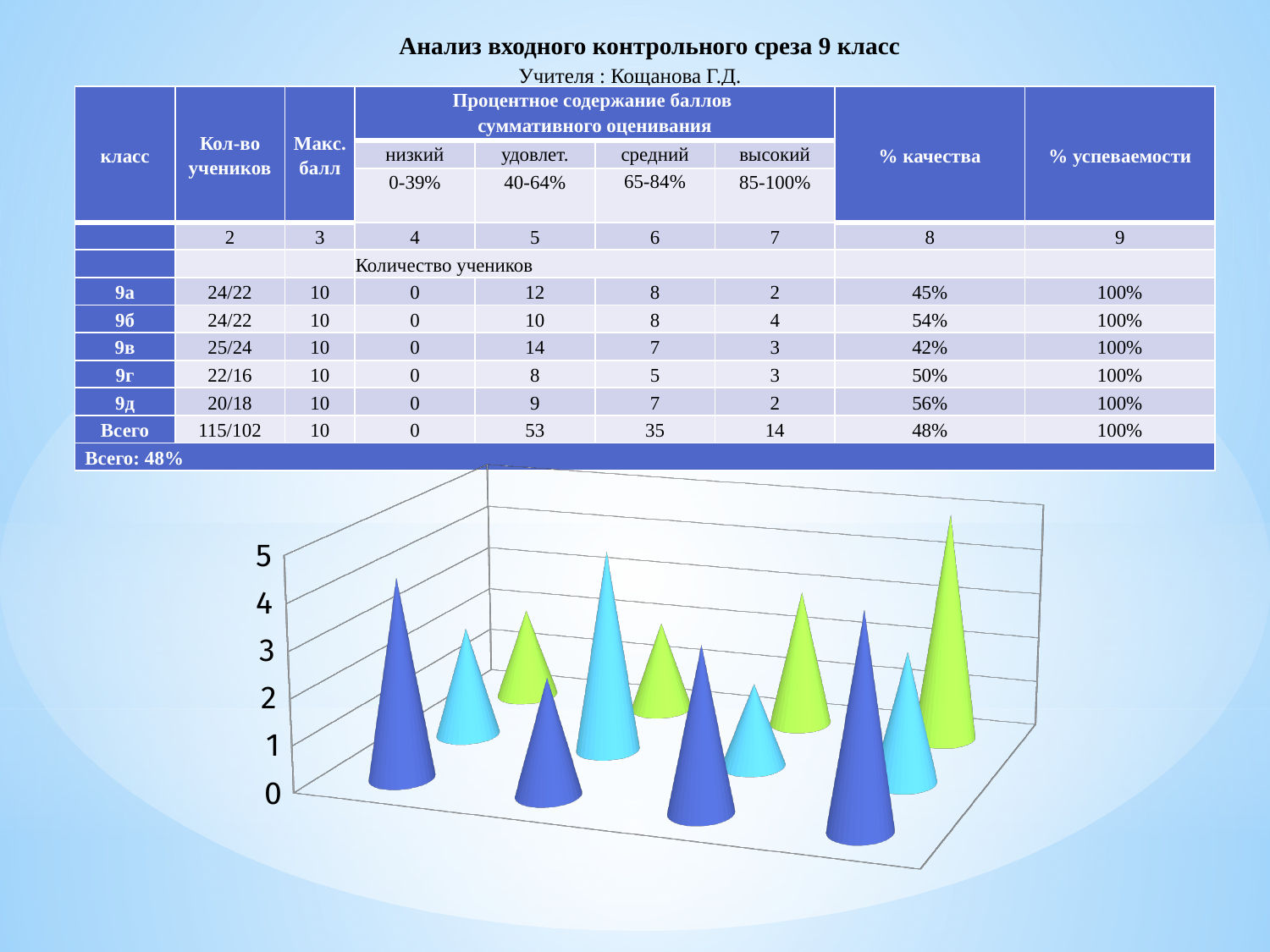

Анализ входного контрольного среза 9 класс
Учителя : Кощанова Г.Д.
 КГУ ош№160
| класс | Кол-во учеников | Макс. балл | Процентное содержание баллов суммативного оценивания |  |  |  | % качества | % успеваемости |
| --- | --- | --- | --- | --- | --- | --- | --- | --- |
|  |  |  | низкий | удовлет. | средний | высокий |  |  |
|  |  |  | 0-39% | 40-64% | 65-84% | 85-100% |  |  |
|  | 2 | 3 | 4 | 5 | 6 | 7 | 8 | 9 |
|  |  |  | Количество учеников |  |  |  |  |  |
| 9а | 24/22 | 10 | 0 | 12 | 8 | 2 | 45% | 100% |
| 9б | 24/22 | 10 | 0 | 10 | 8 | 4 | 54% | 100% |
| 9в | 25/24 | 10 | 0 | 14 | 7 | 3 | 42% | 100% |
| 9г | 22/16 | 10 | 0 | 8 | 5 | 3 | 50% | 100% |
| 9д | 20/18 | 10 | 0 | 9 | 7 | 2 | 56% | 100% |
| Всего | 115/102 | 10 | 0 | 53 | 35 | 14 | 48% | 100% |
| Всего: 48% |  |  |  |  |  |  |  |  |

[unsupported chart]